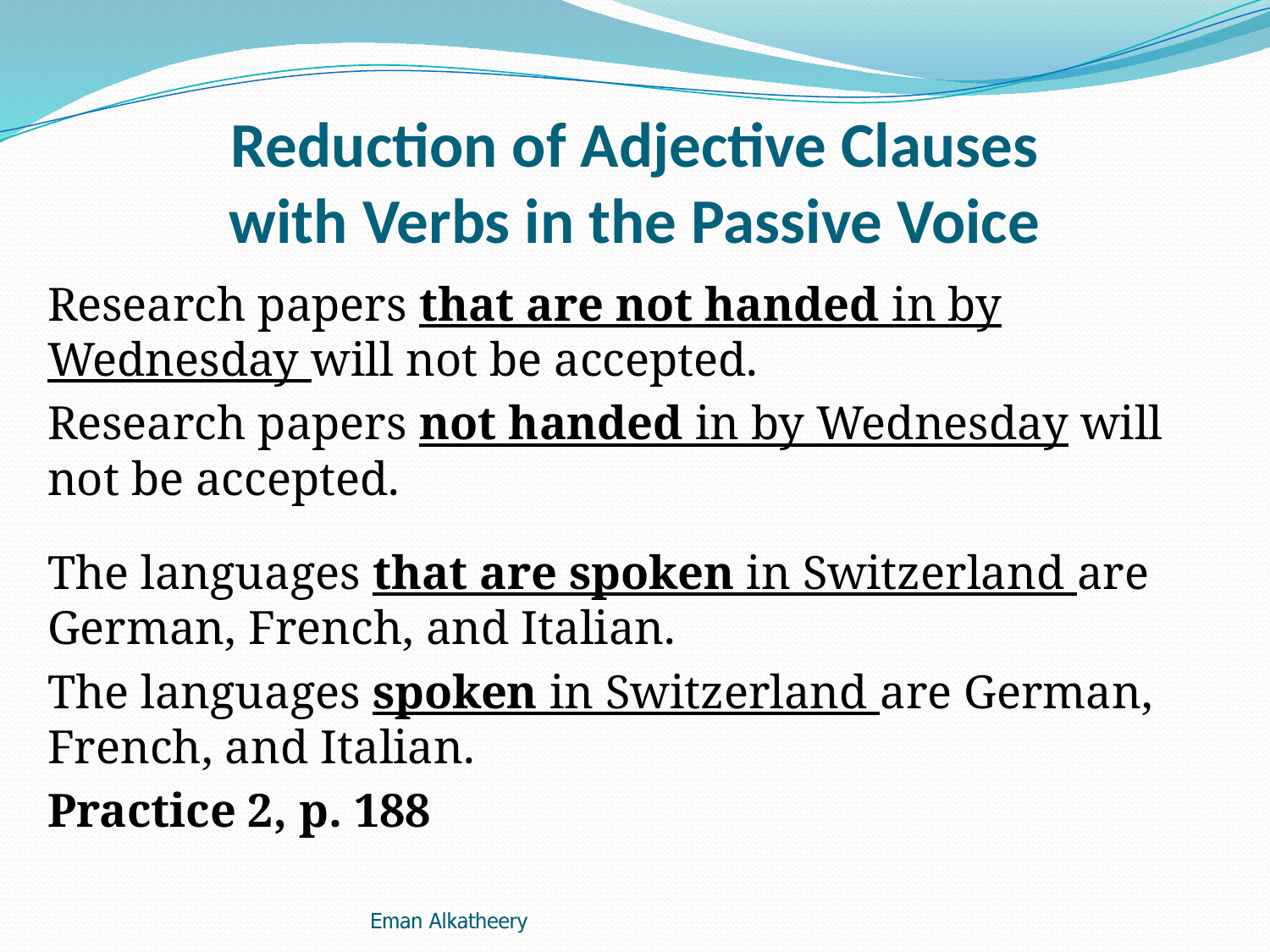

# Reduction of Adjective Clauses with Verbs in the Passive Voice
Research papers that are not handed in by Wednesday will not be accepted.
Research papers not handed in by Wednesday will not be accepted.

The languages that are spoken in Switzerland are German, French, and Italian.
The languages spoken in Switzerland are German, French, and Italian.
Practice 2, p. 188
Eman Alkatheery